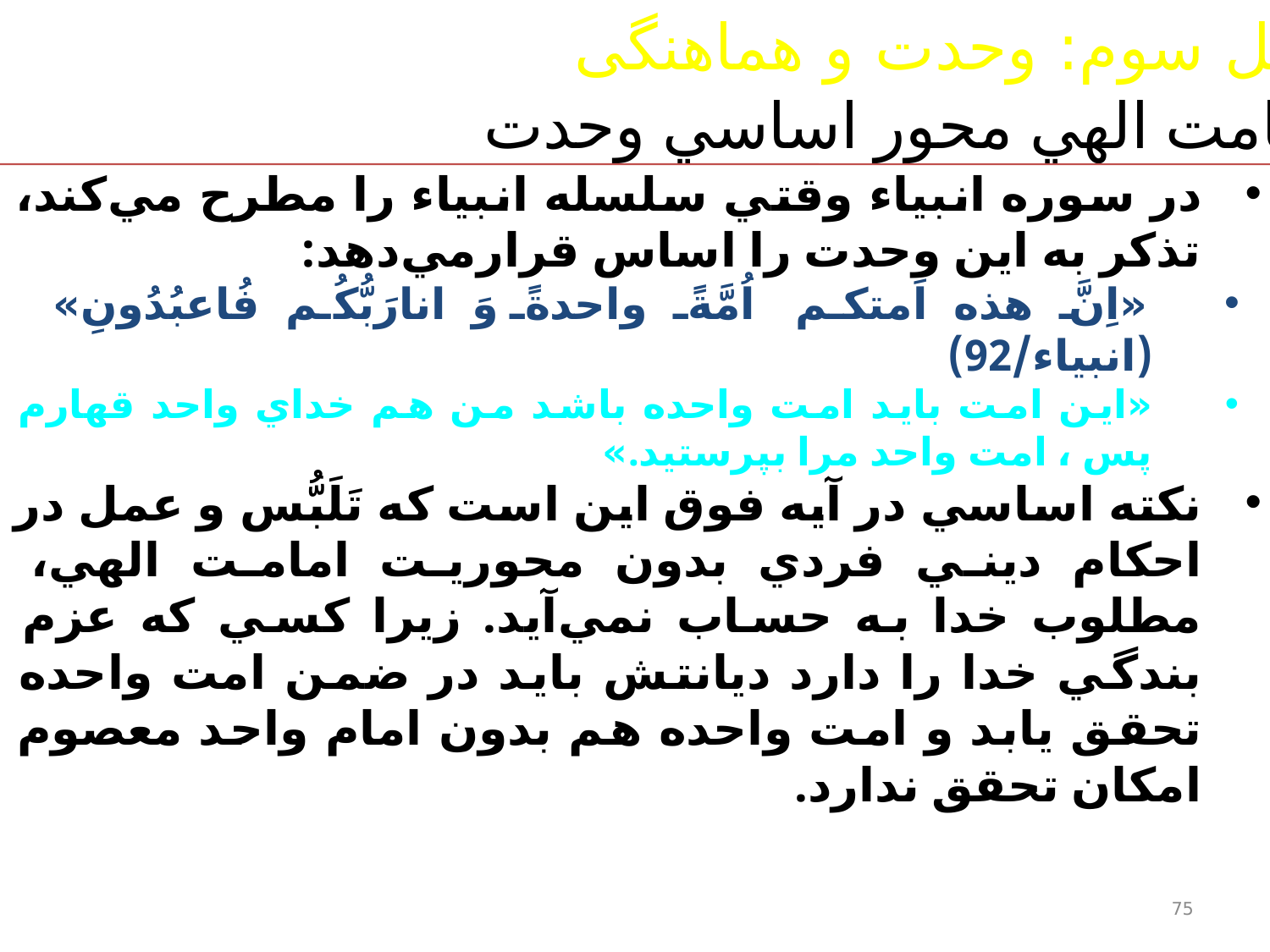

اصل سوم: وحدت و هماهنگی
# امامت الهي محور اساسي وحدت
در سوره انبياء وقتي سلسله انبياء را مطرح مي‌كند، تذكر به اين وحدت را اساس قرارمي‌دهد:
«اِنَّ هذه اَمتكم اُمَّةً واحدةً وَ انارَبُّكُم فُاعبُدُونِ»  (انبیاء/92)
«اين امت بايد امت واحده باشد من هم خداي واحد قهارم پس ، امت واحد مرا بپرستيد.»
نكته اساسي در آيه فوق اين است كه تَلَبُّس و عمل در احكام ديني فردي بدون محوريت امامت الهي، مطلوب خدا به حساب نمي‌آيد. زيرا كسي كه عزم بندگي خدا را دارد ديانتش بايد در ضمن امت واحده تحقق يابد و امت واحده هم بدون امام واحد معصوم امكان تحقق ندارد.

75